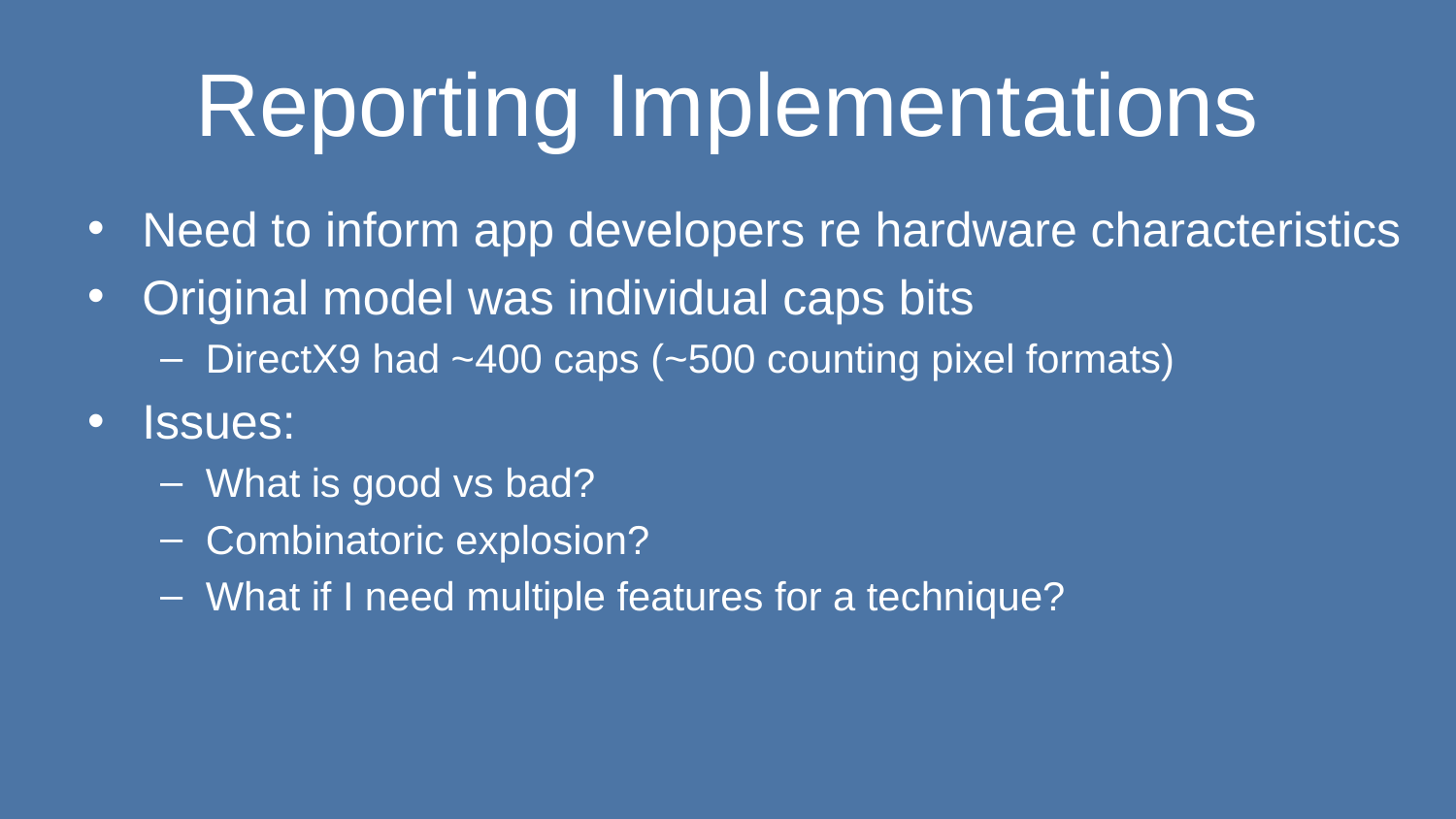

# Reporting Implementations
Need to inform app developers re hardware characteristics
Original model was individual caps bits
DirectX9 had ~400 caps (~500 counting pixel formats)
Issues:
What is good vs bad?
Combinatoric explosion?
What if I need multiple features for a technique?